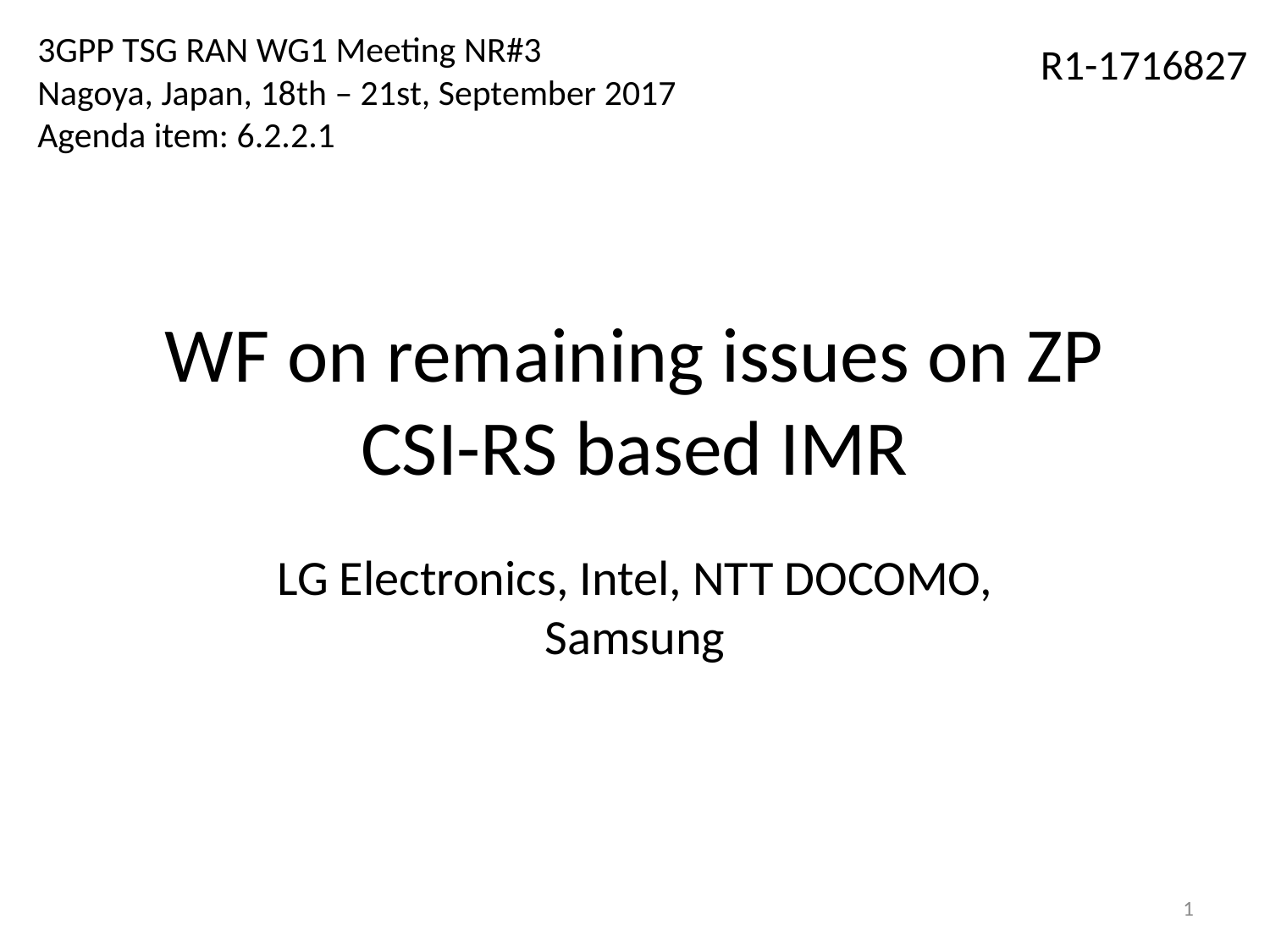

3GPP TSG RAN WG1 Meeting NR#3
Nagoya, Japan, 18th – 21st, September 2017
Agenda item: 6.2.2.1
R1-1716827
# WF on remaining issues on ZP CSI-RS based IMR
LG Electronics, Intel, NTT DOCOMO, Samsung
1